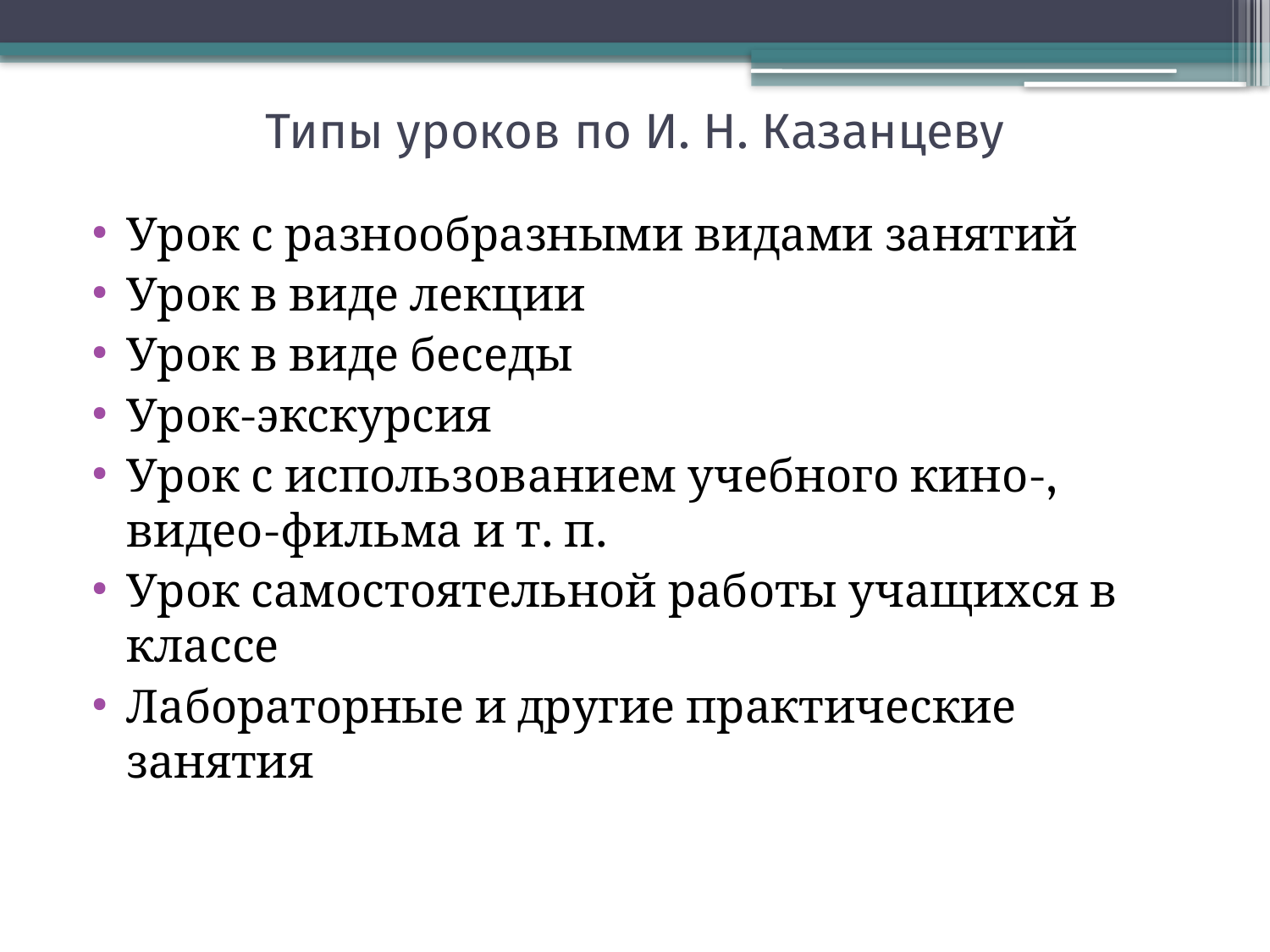

# Типы уроков по И. Н. Казанцеву
Урок с разнообразными видами занятий
Урок в виде лекции
Урок в виде беседы
Урок-экскурсия
Урок с использованием учебного кино-, видео-фильма и т. п.
Урок самостоятельной работы учащихся в классе
Лабораторные и другие практические занятия